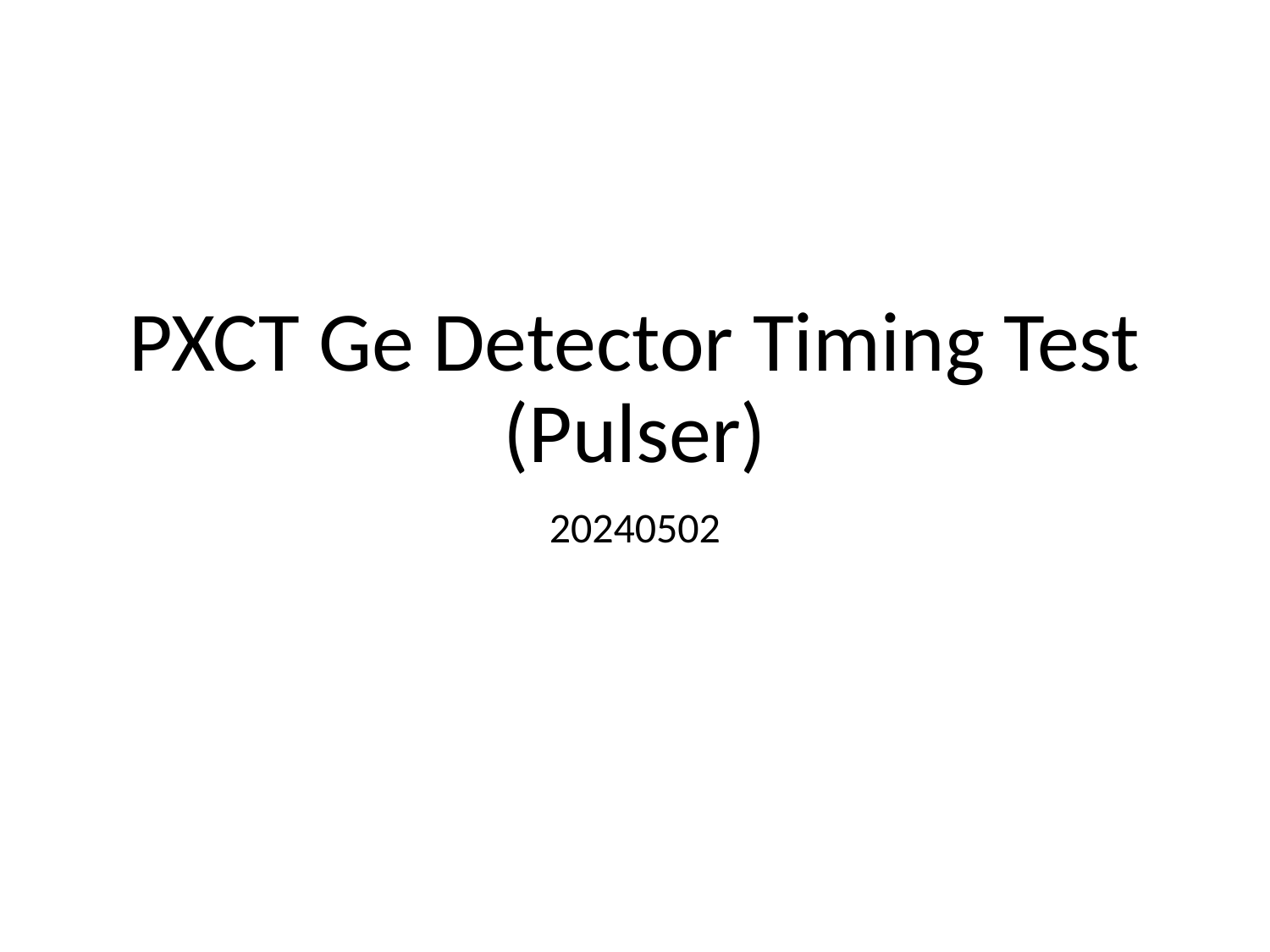

# PXCT Ge Detector Timing Test (Pulser)
20240502